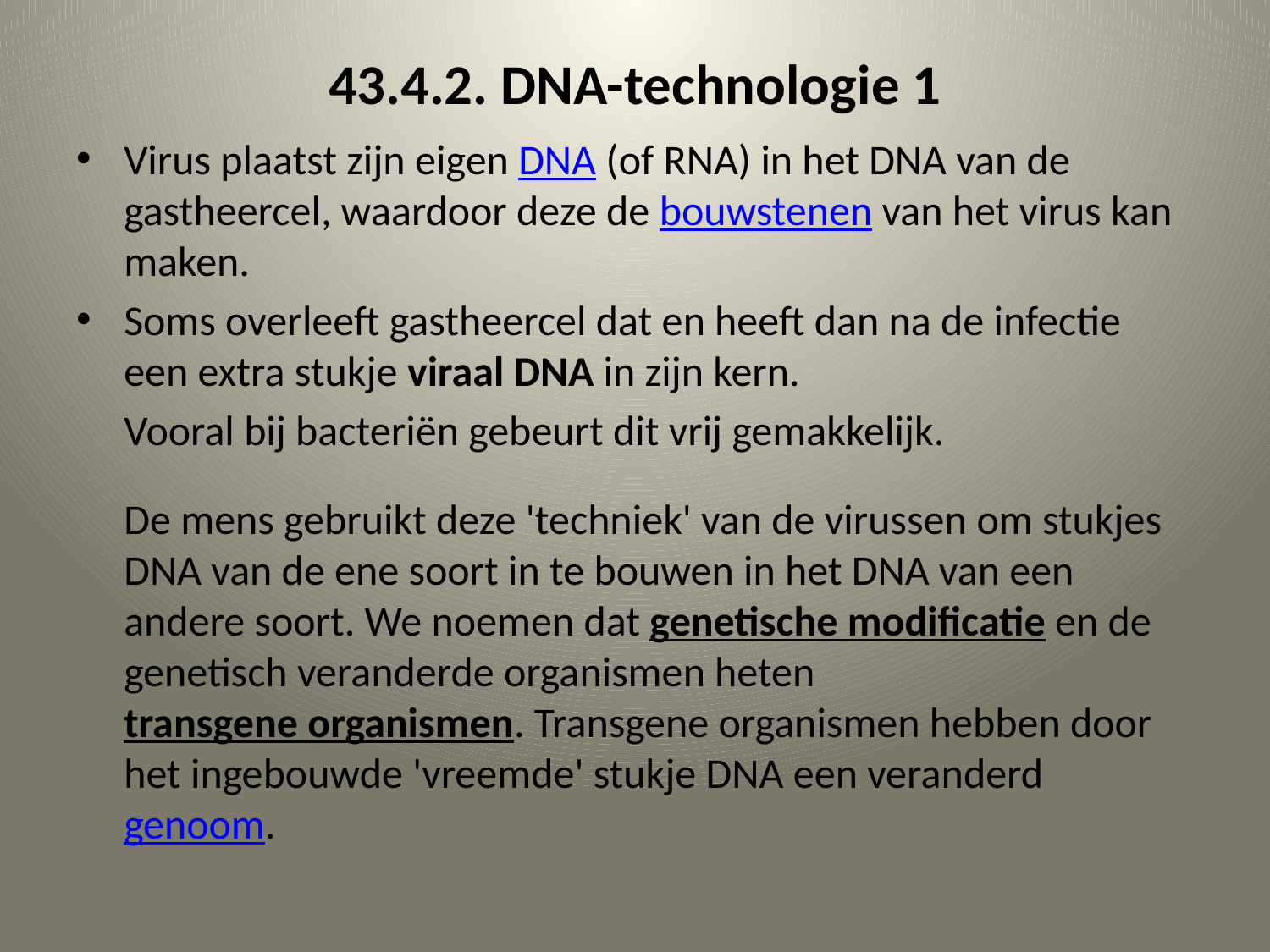

# 43.4.2. DNA-technologie 1
Virus plaatst zijn eigen DNA (of RNA) in het DNA van de gastheercel, waardoor deze de bouwstenen van het virus kan maken.
Soms overleeft gastheercel dat en heeft dan na de infectie een extra stukje viraal DNA in zijn kern.
	Vooral bij bacteriën gebeurt dit vrij gemakkelijk.
De mens gebruikt deze 'techniek' van de virussen om stukjes DNA van de ene soort in te bouwen in het DNA van een andere soort. We noemen dat genetische modificatie en de genetisch veranderde organismen heten transgene organismen. Transgene organismen hebben door het ingebouwde 'vreemde' stukje DNA een veranderd genoom.